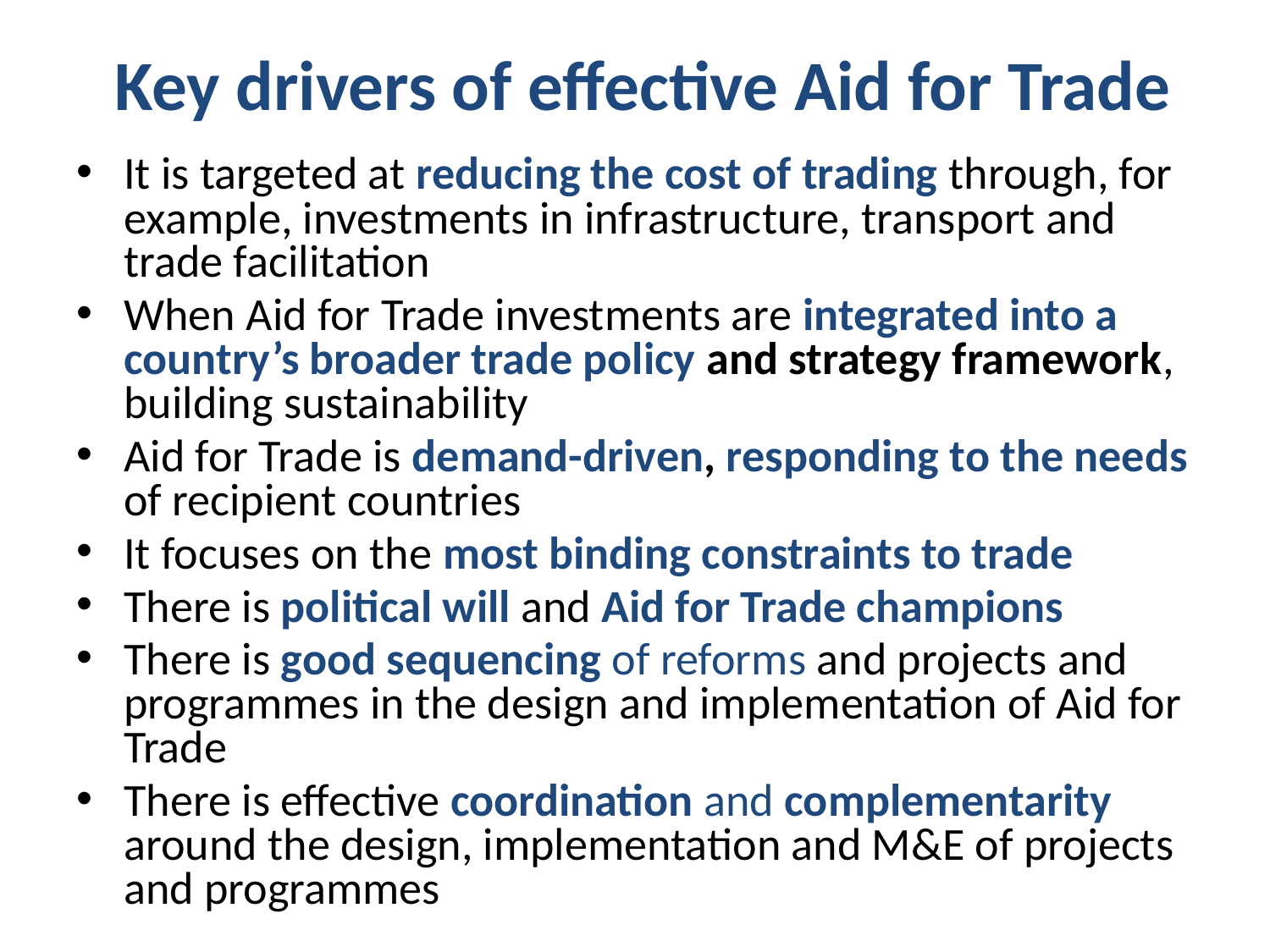

# Key drivers of effective Aid for Trade
It is targeted at reducing the cost of trading through, for example, investments in infrastructure, transport and trade facilitation
When Aid for Trade investments are integrated into a country’s broader trade policy and strategy framework, building sustainability
Aid for Trade is demand-driven, responding to the needs of recipient countries
It focuses on the most binding constraints to trade
There is political will and Aid for Trade champions
There is good sequencing of reforms and projects and programmes in the design and implementation of Aid for Trade
There is effective coordination and complementarity around the design, implementation and M&E of projects and programmes